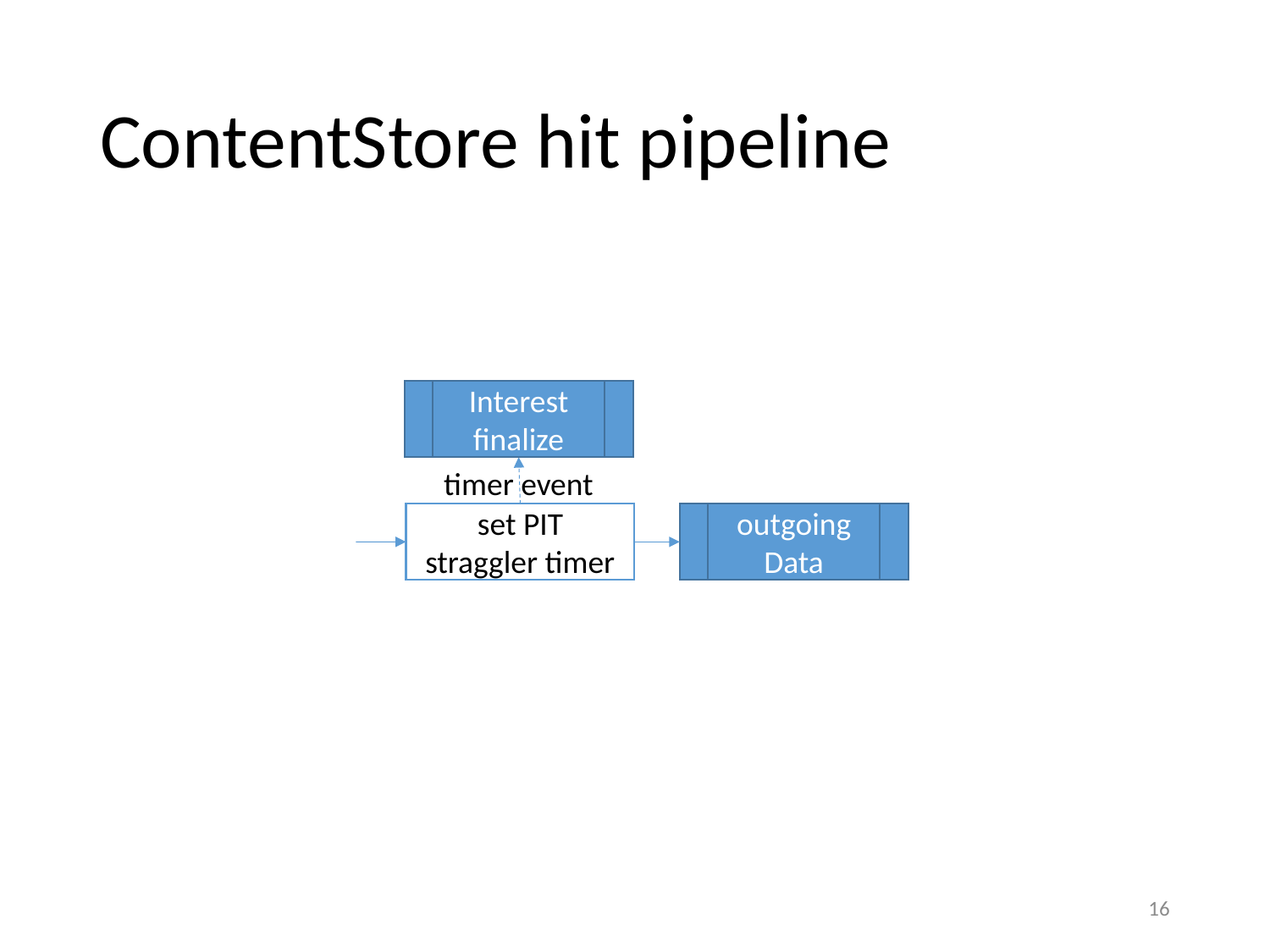

# ContentStore hit pipeline
Interest finalize
timer event
set PIT straggler timer
outgoing Data
16